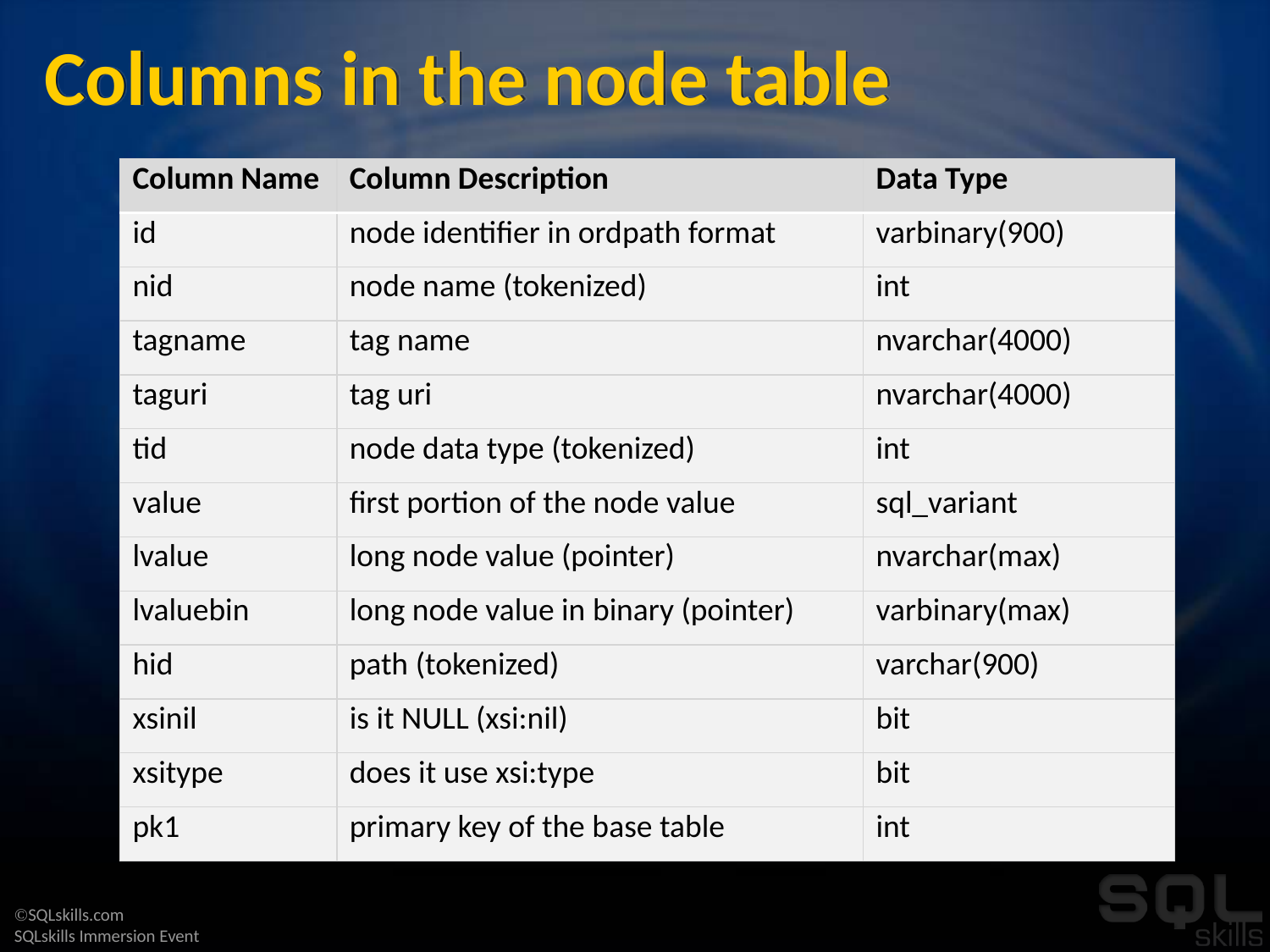

# Columns in the node table
| Column Name | Column Description | Data Type |
| --- | --- | --- |
| id | node identifier in ordpath format | varbinary(900) |
| nid | node name (tokenized) | int |
| tagname | tag name | nvarchar(4000) |
| taguri | tag uri | nvarchar(4000) |
| tid | node data type (tokenized) | int |
| value | first portion of the node value | sql\_variant |
| lvalue | long node value (pointer) | nvarchar(max) |
| lvaluebin | long node value in binary (pointer) | varbinary(max) |
| hid | path (tokenized) | varchar(900) |
| xsinil | is it NULL (xsi:nil) | bit |
| xsitype | does it use xsi:type | bit |
| pk1 | primary key of the base table | int |